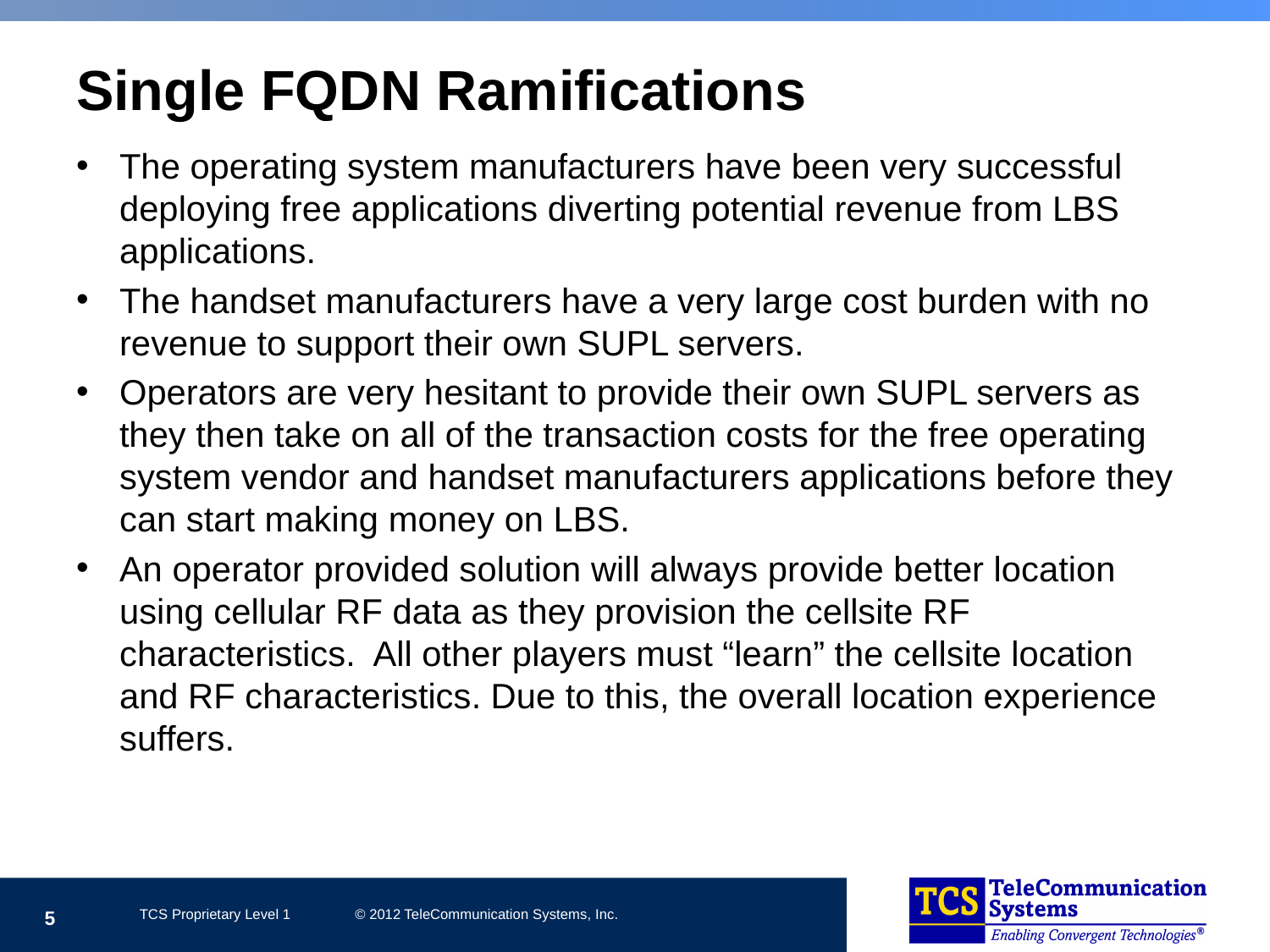

# Single FQDN Ramifications
The operating system manufacturers have been very successful deploying free applications diverting potential revenue from LBS applications.
The handset manufacturers have a very large cost burden with no revenue to support their own SUPL servers.
Operators are very hesitant to provide their own SUPL servers as they then take on all of the transaction costs for the free operating system vendor and handset manufacturers applications before they can start making money on LBS.
An operator provided solution will always provide better location using cellular RF data as they provision the cellsite RF characteristics.  All other players must “learn” the cellsite location and RF characteristics. Due to this, the overall location experience suffers.
5